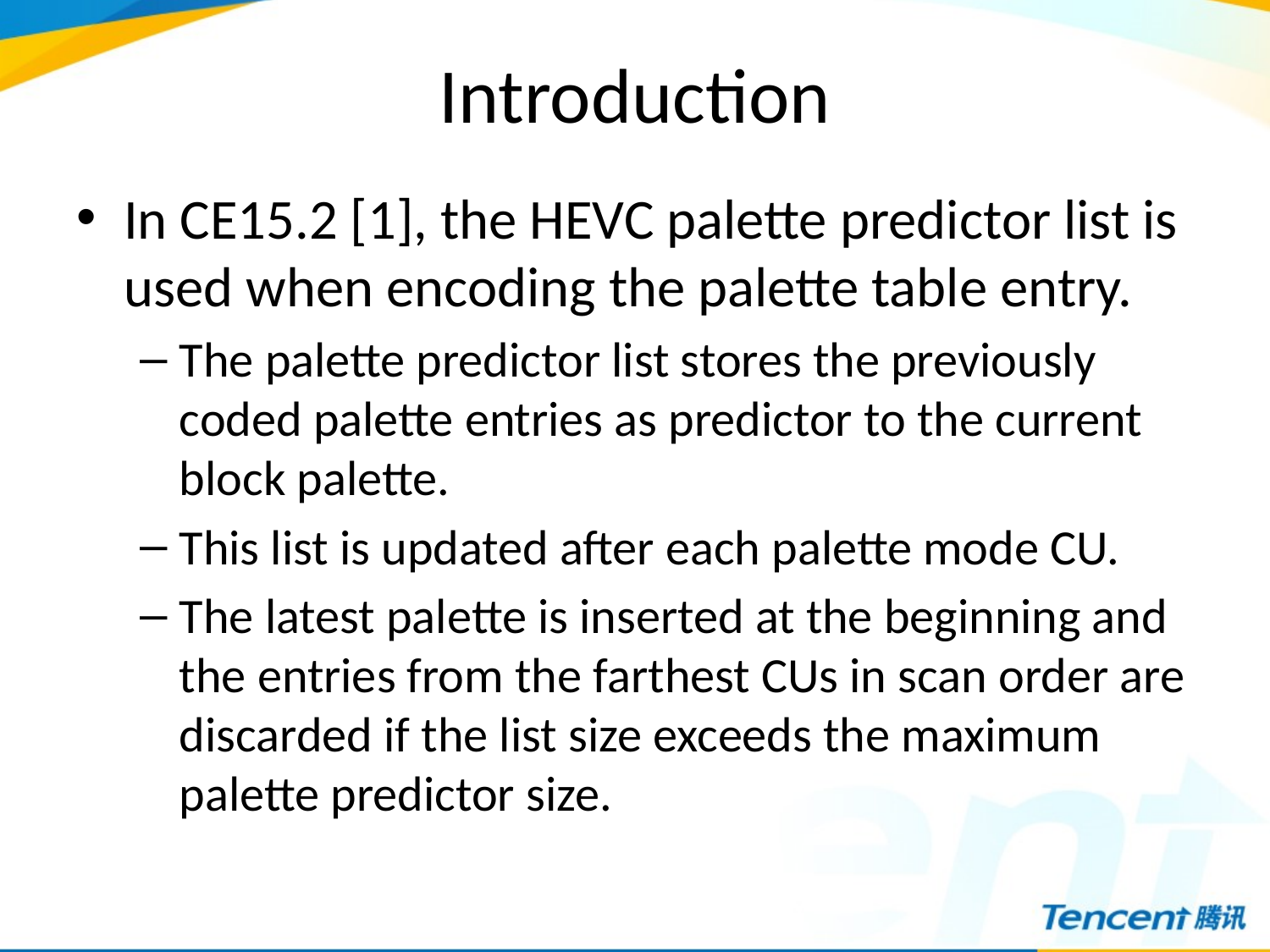

# Introduction
In CE15.2 [1], the HEVC palette predictor list is used when encoding the palette table entry.
The palette predictor list stores the previously coded palette entries as predictor to the current block palette.
This list is updated after each palette mode CU.
The latest palette is inserted at the beginning and the entries from the farthest CUs in scan order are discarded if the list size exceeds the maximum palette predictor size.